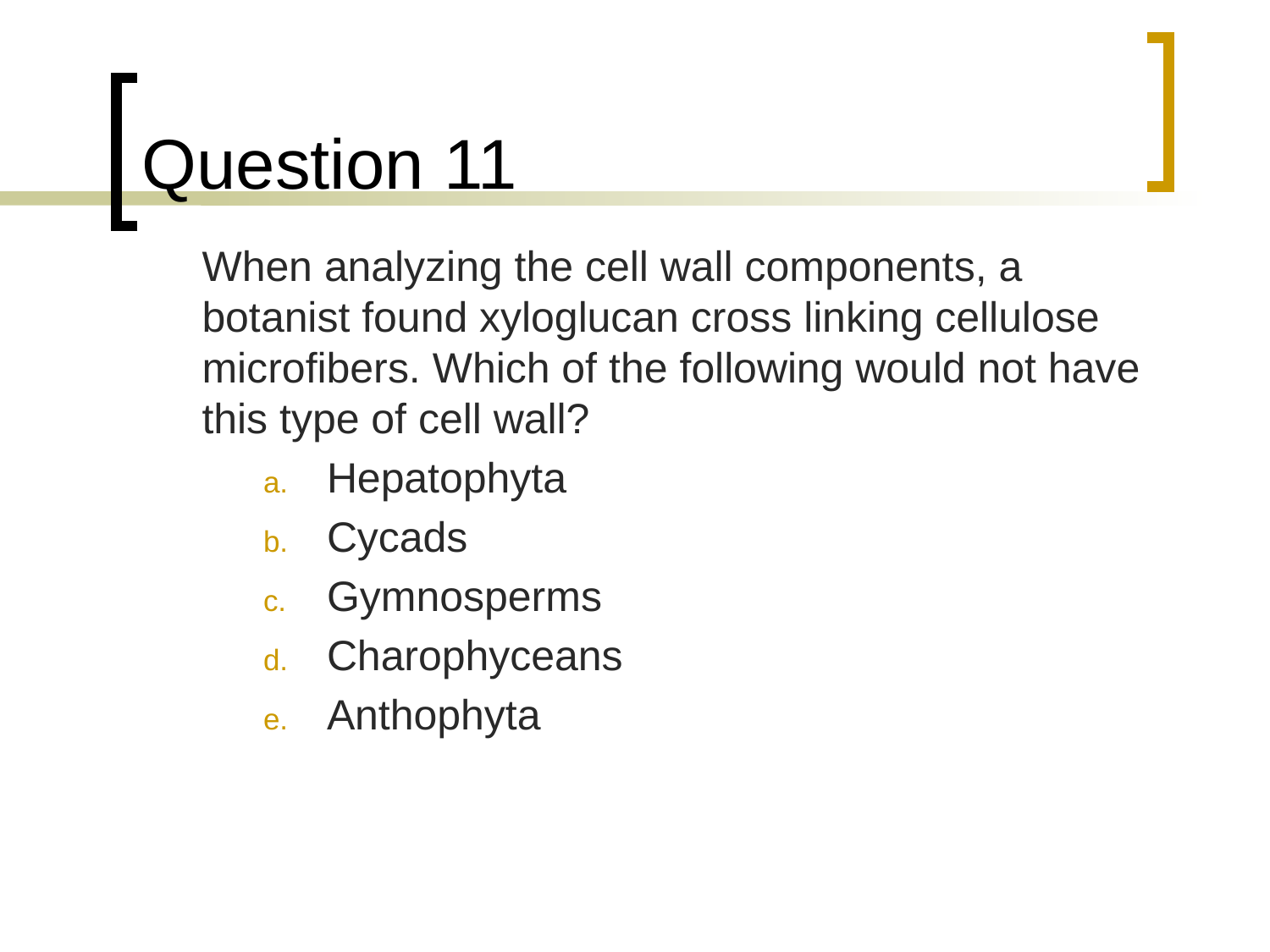

# Question 11
	When analyzing the cell wall components, a botanist found xyloglucan cross linking cellulose microfibers. Which of the following would not have this type of cell wall?
Hepatophyta
Cycads
Gymnosperms
Charophyceans
Anthophyta